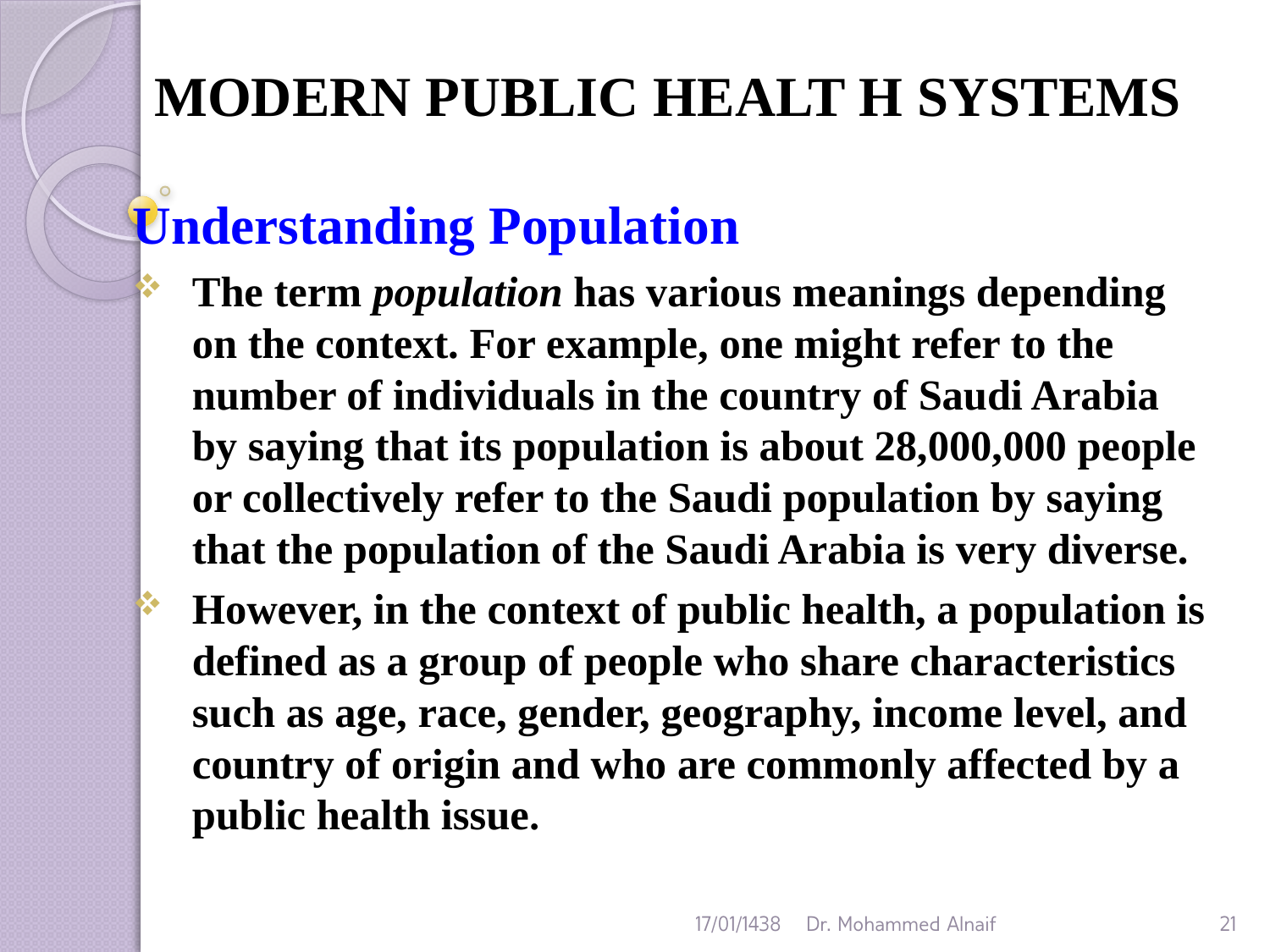

# MODERN PUBLIC HEALT H SYSTEMS
Understanding Population
The term population has various meanings depending on the context. For example, one might refer to the number of individuals in the country of Saudi Arabia by saying that its population is about 28,000,000 people or collectively refer to the Saudi population by saying that the population of the Saudi Arabia is very diverse.
However, in the context of public health, a population is defined as a group of people who share characteristics such as age, race, gender, geography, income level, and country of origin and who are commonly affected by a public health issue.
17/01/1438
Dr. Mohammed Alnaif
21